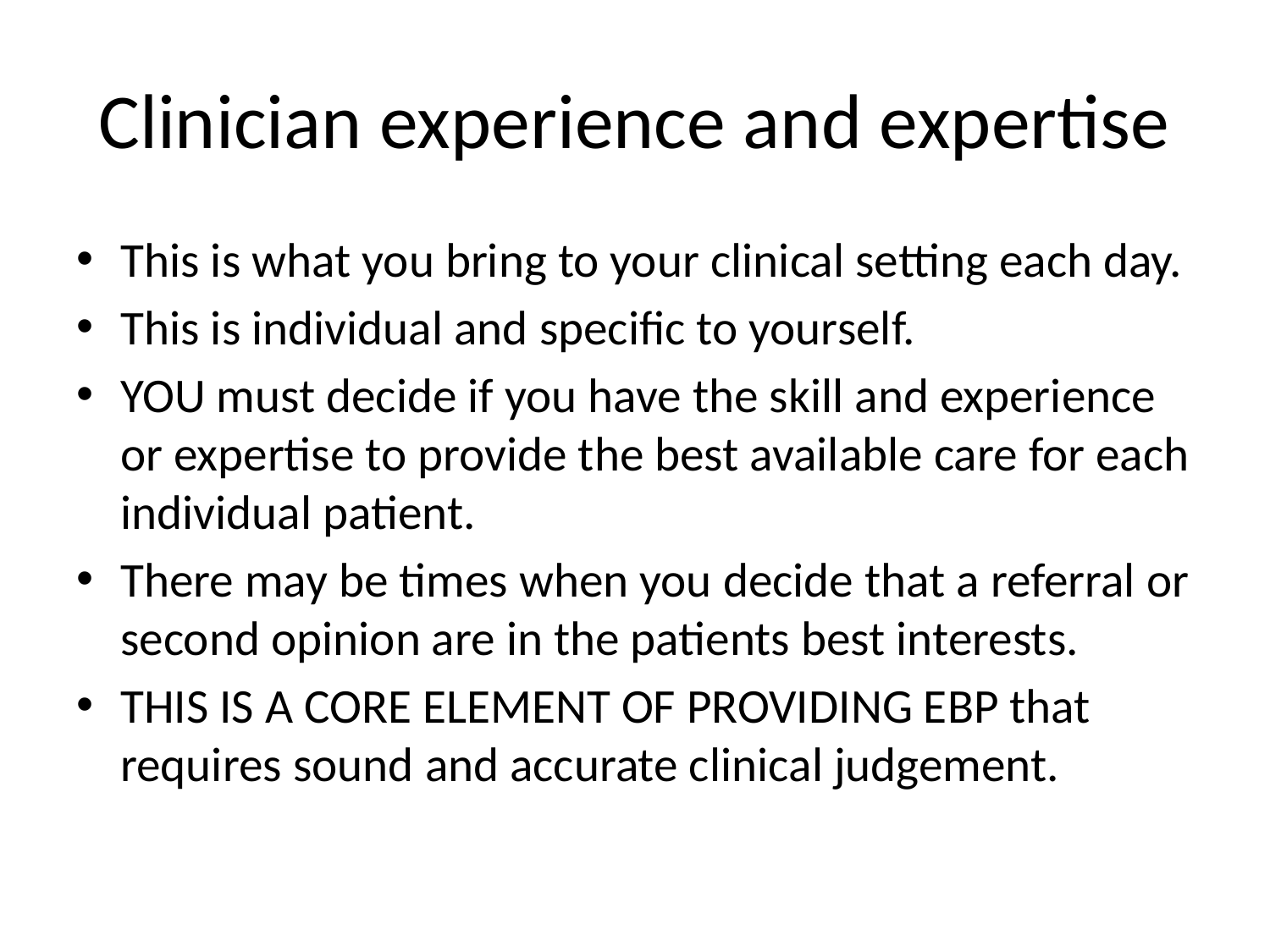

# Clinician experience and expertise
This is what you bring to your clinical setting each day.
This is individual and specific to yourself.
YOU must decide if you have the skill and experience or expertise to provide the best available care for each individual patient.
There may be times when you decide that a referral or second opinion are in the patients best interests.
THIS IS A CORE ELEMENT OF PROVIDING EBP that requires sound and accurate clinical judgement.